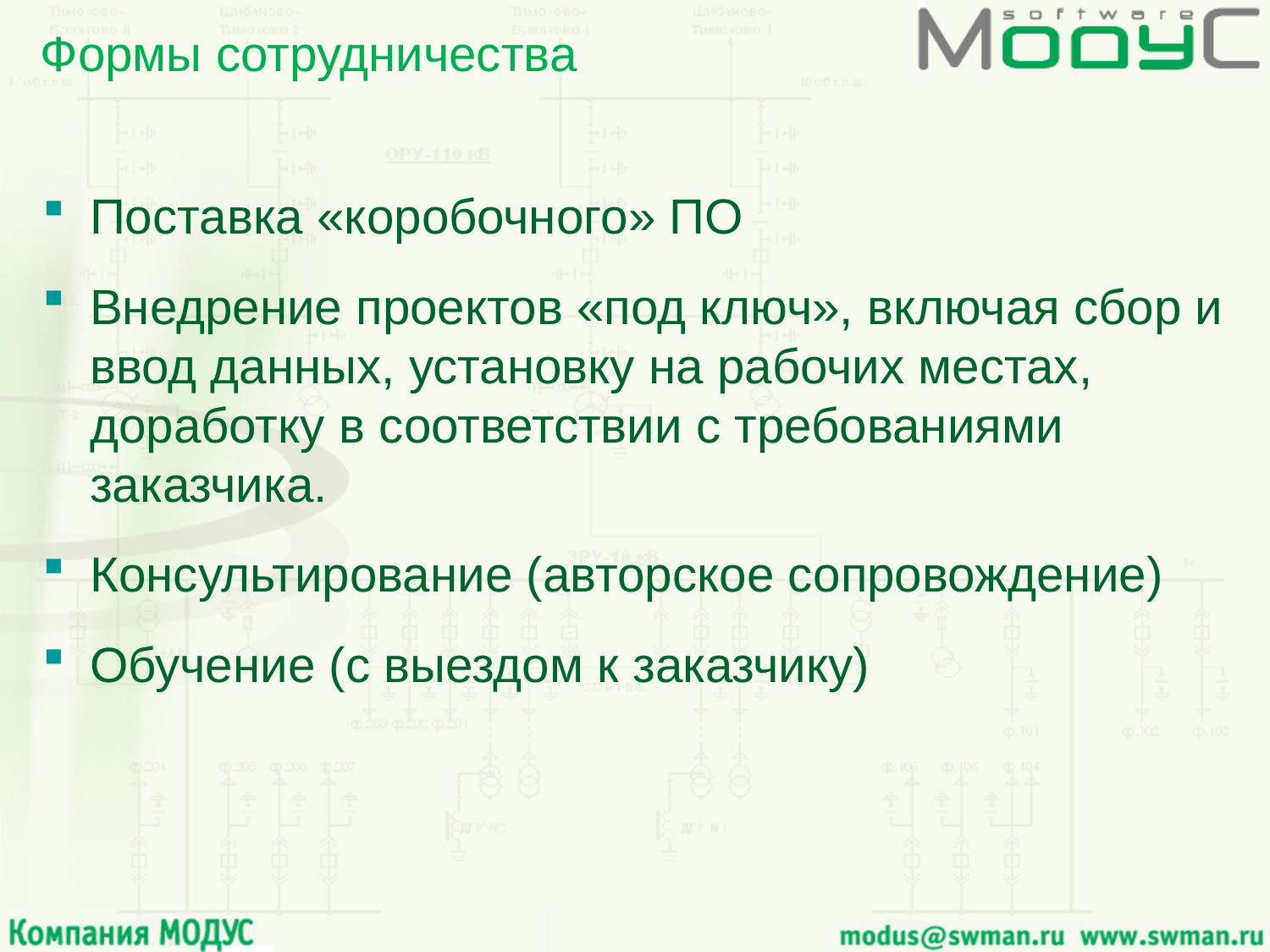

# Формы сотрудничества
Поставка «коробочного» ПО
Внедрение проектов «под ключ», включая сбор и ввод данных, установку на рабочих местах, доработку в соответствии с требованиями заказчика.
Консультирование (авторское сопровождение)
Обучение (с выездом к заказчику)